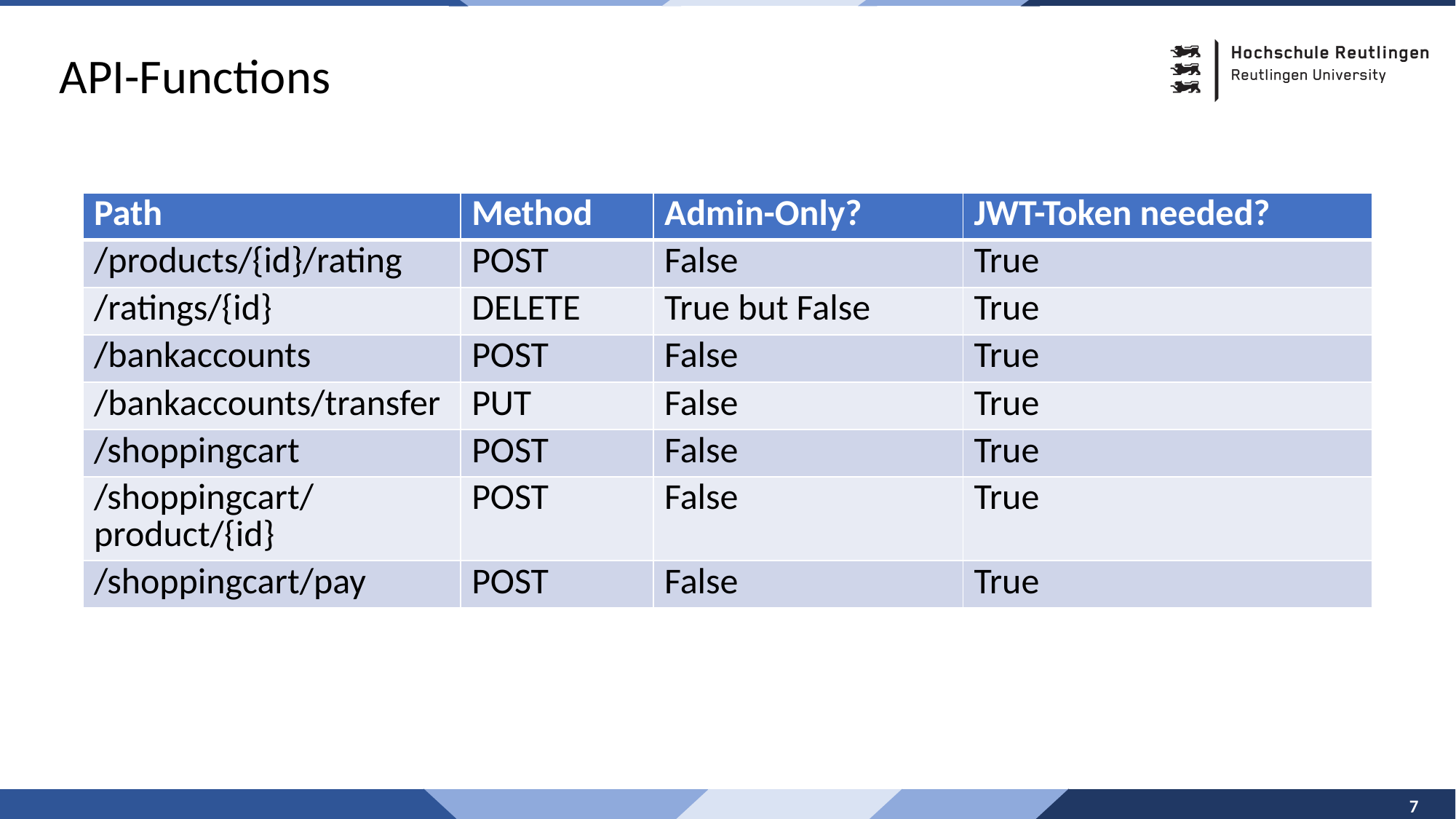

# API-Functions
| Path | Method | Admin-Only? | JWT-Token needed? |
| --- | --- | --- | --- |
| /products/{id}/rating | POST | False | True |
| /ratings/{id} | DELETE | True but False | True |
| /bankaccounts | POST | False | True |
| /bankaccounts/transfer | PUT | False | True |
| /shoppingcart | POST | False | True |
| /shoppingcart/product/{id} | POST | False | True |
| /shoppingcart/pay | POST | False | True |
7